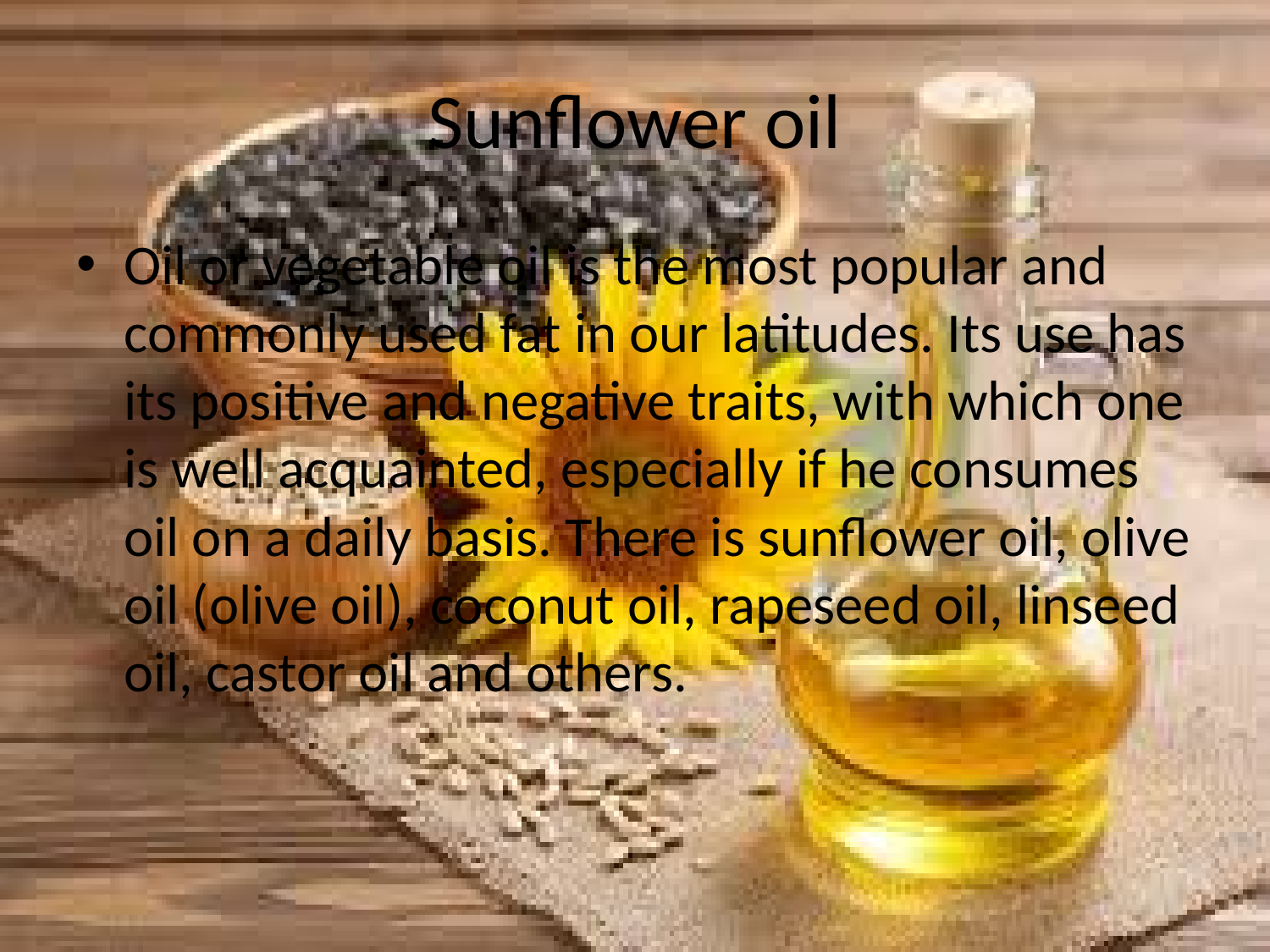

# Sunflower oil
Oil or vegetable oil is the most popular and commonly used fat in our latitudes. Its use has its positive and negative traits, with which one is well acquainted, especially if he consumes oil on a daily basis. There is sunflower oil, olive oil (olive oil), coconut oil, rapeseed oil, linseed oil, castor oil and others.